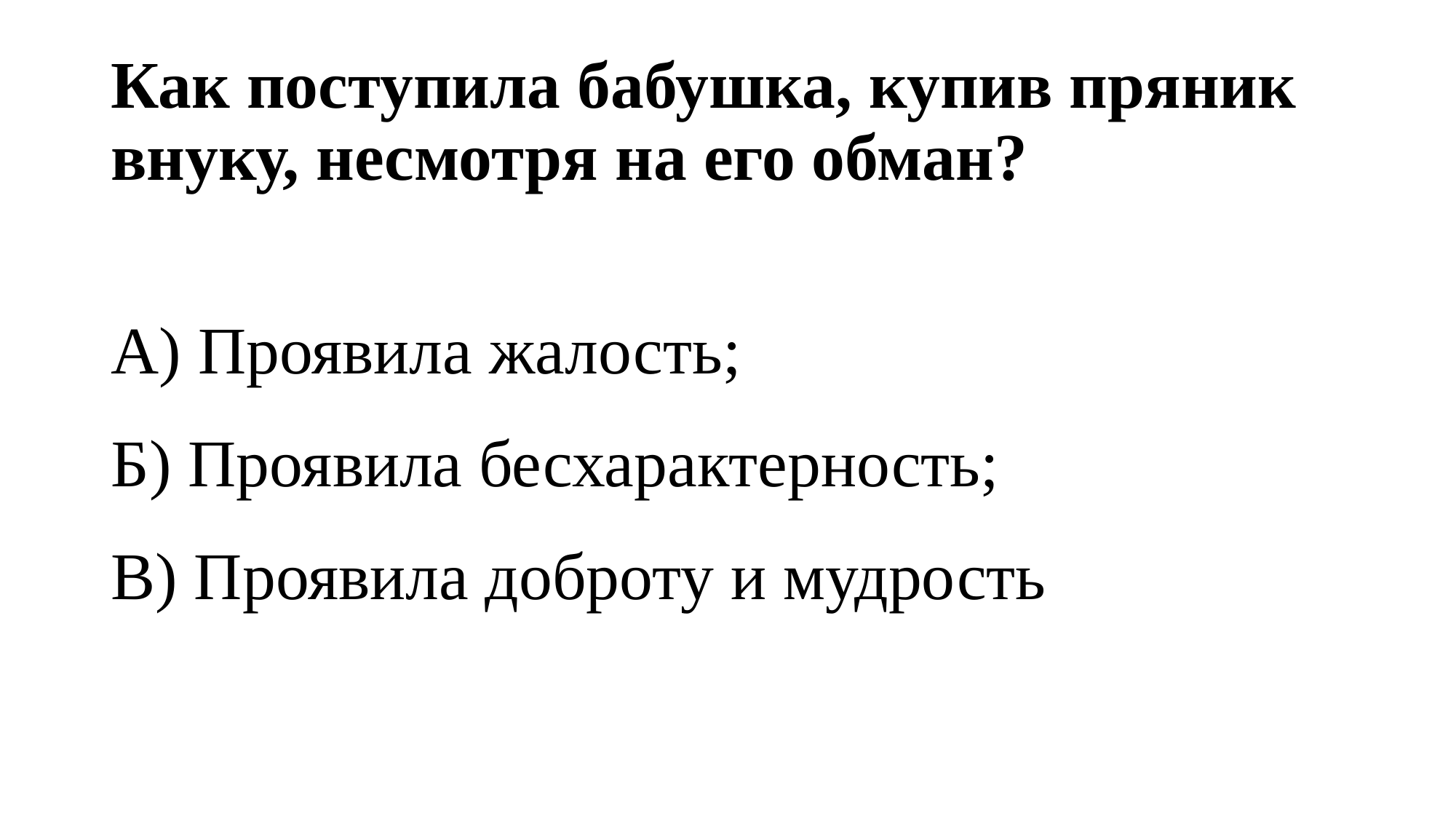

# Как поступила бабушка, купив пряник внуку, несмотря на его обман?

А) Проявила жалость;
Б) Проявила бесхарактерность;
В) Проявила доброту и мудрость